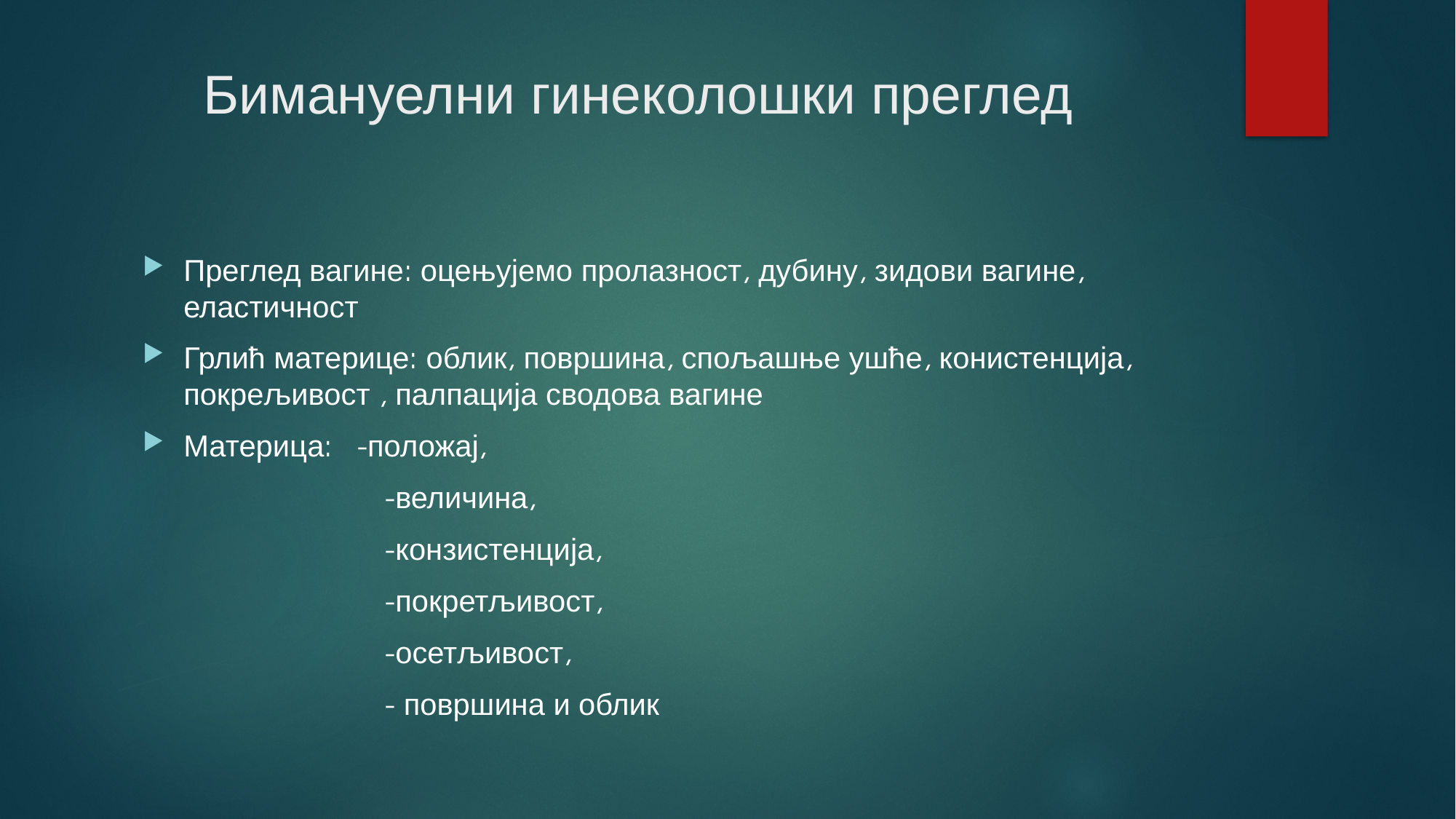

# Бимануелни гинеколошки преглед
Преглед вагине: оцењујемо пролазност, дубину, зидови вагине, еластичност
Грлић материце: облик, површина, спољашње ушће, конистенција, покрељивост , палпација сводова вагине
Материца:   -положај,
                             -величина,
                             -конзистенција,
                             -покретљивост,
                             -осетљивост,
                             - површина и облик